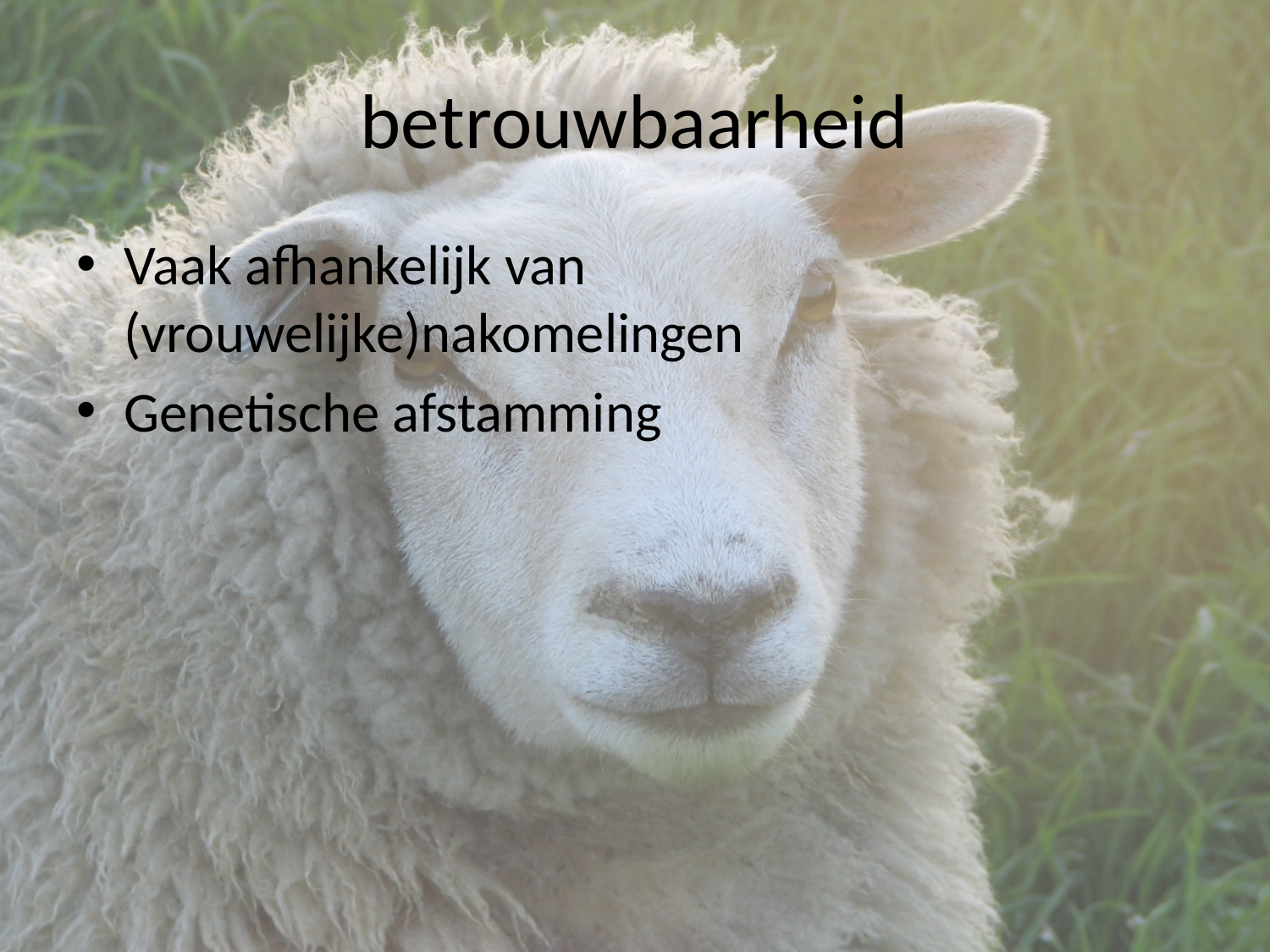

# betrouwbaarheid
Vaak afhankelijk van (vrouwelijke)nakomelingen
Genetische afstamming